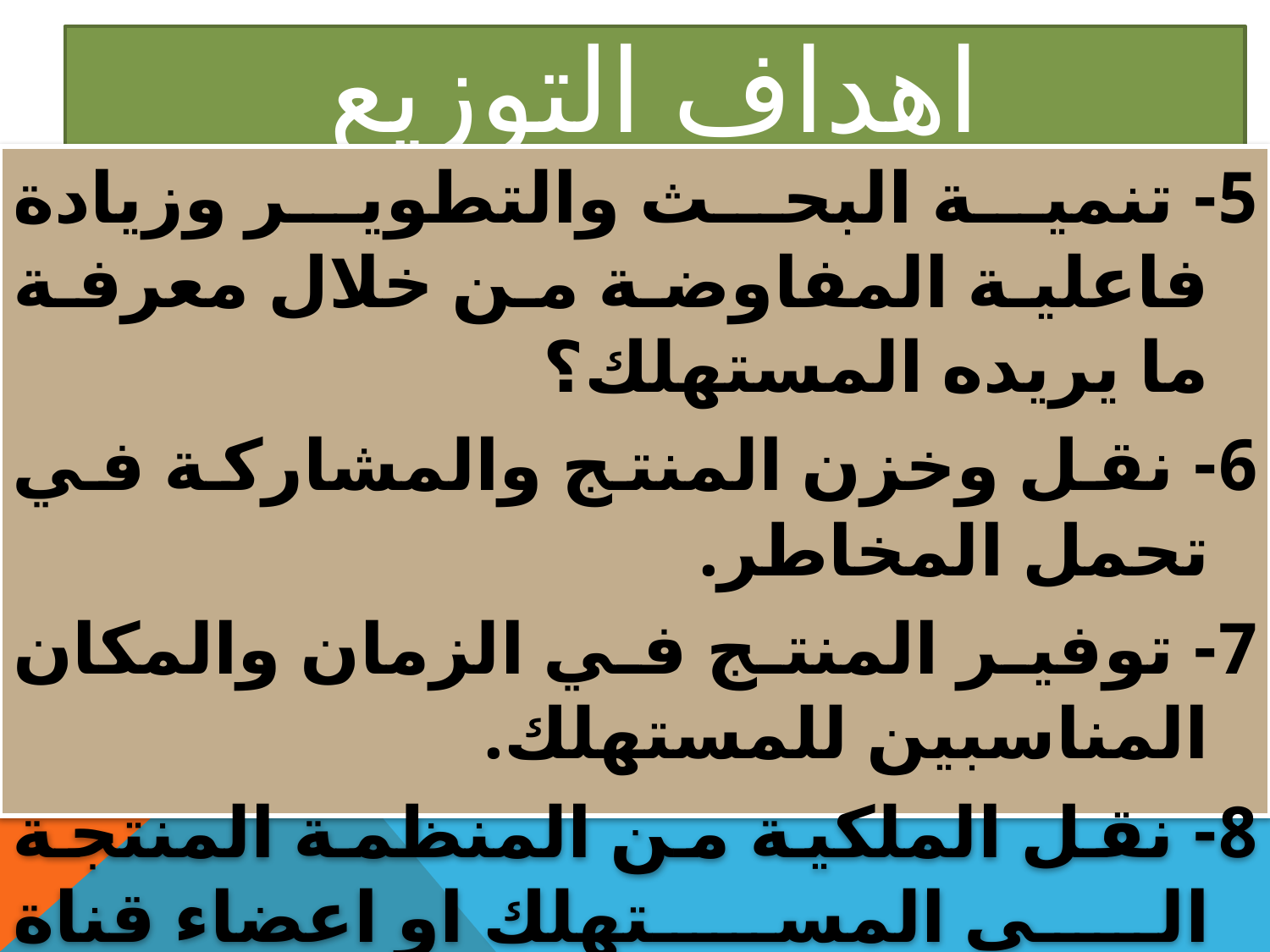

# اهداف التوزيع
5- تنمية البحث والتطوير وزيادة فاعلية المفاوضة من خلال معرفة ما يريده المستهلك؟
6- نقل وخزن المنتج والمشاركة في تحمل المخاطر.
7- توفير المنتج في الزمان والمكان المناسبين للمستهلك.
8- نقل الملكية من المنظمة المنتجة الى المستهلك او اعضاء قناة التوزيع.